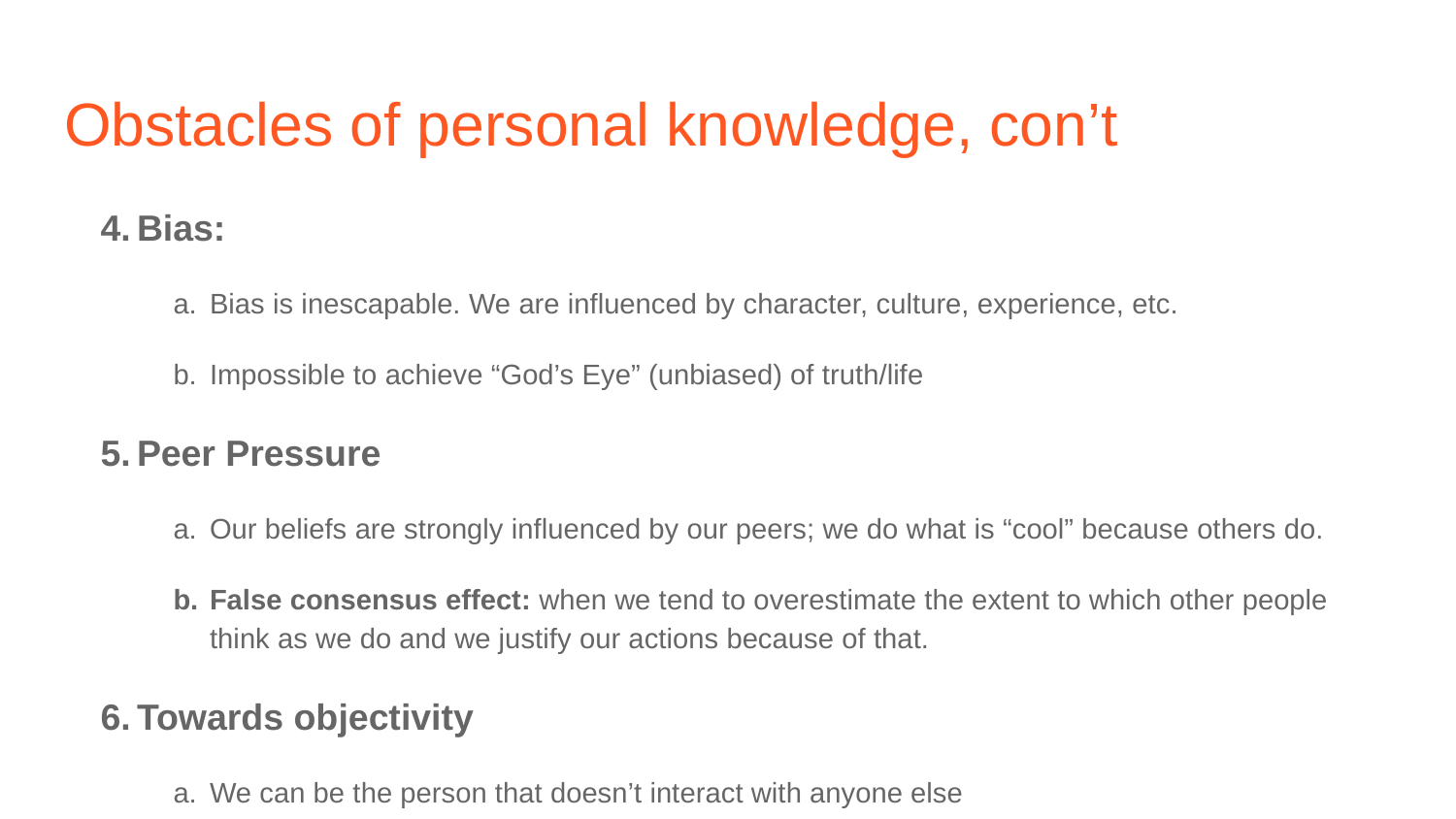

# Obstacles of personal knowledge, con’t
Bias:
Bias is inescapable. We are influenced by character, culture, experience, etc.
Impossible to achieve “God’s Eye” (unbiased) of truth/life
Peer Pressure
Our beliefs are strongly influenced by our peers; we do what is “cool” because others do.
False consensus effect: when we tend to overestimate the extent to which other people think as we do and we justify our actions because of that.
Towards objectivity
We can be the person that doesn’t interact with anyone else
Important to share ideas so we aren’t subjective, so that we don’t degenerate into private fantasy.
Must collaborate.